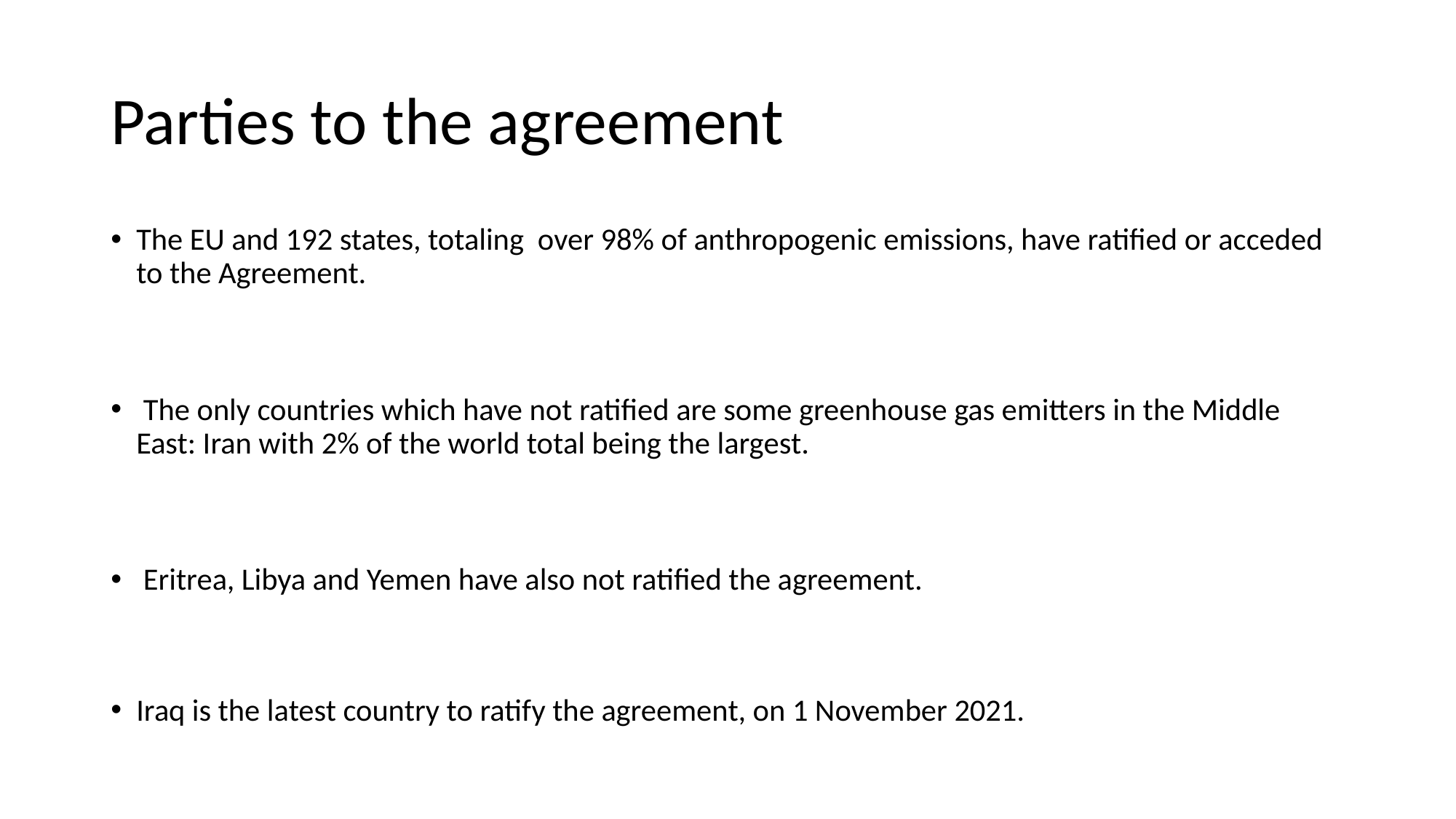

# Parties to the agreement
The EU and 192 states, totaling  over 98% of anthropogenic emissions, have ratified or acceded to the Agreement.

 The only countries which have not ratified are some greenhouse gas emitters in the Middle East: Iran with 2% of the world total being the largest.

 Eritrea, Libya and Yemen have also not ratified the agreement.

Iraq is the latest country to ratify the agreement, on 1 November 2021.